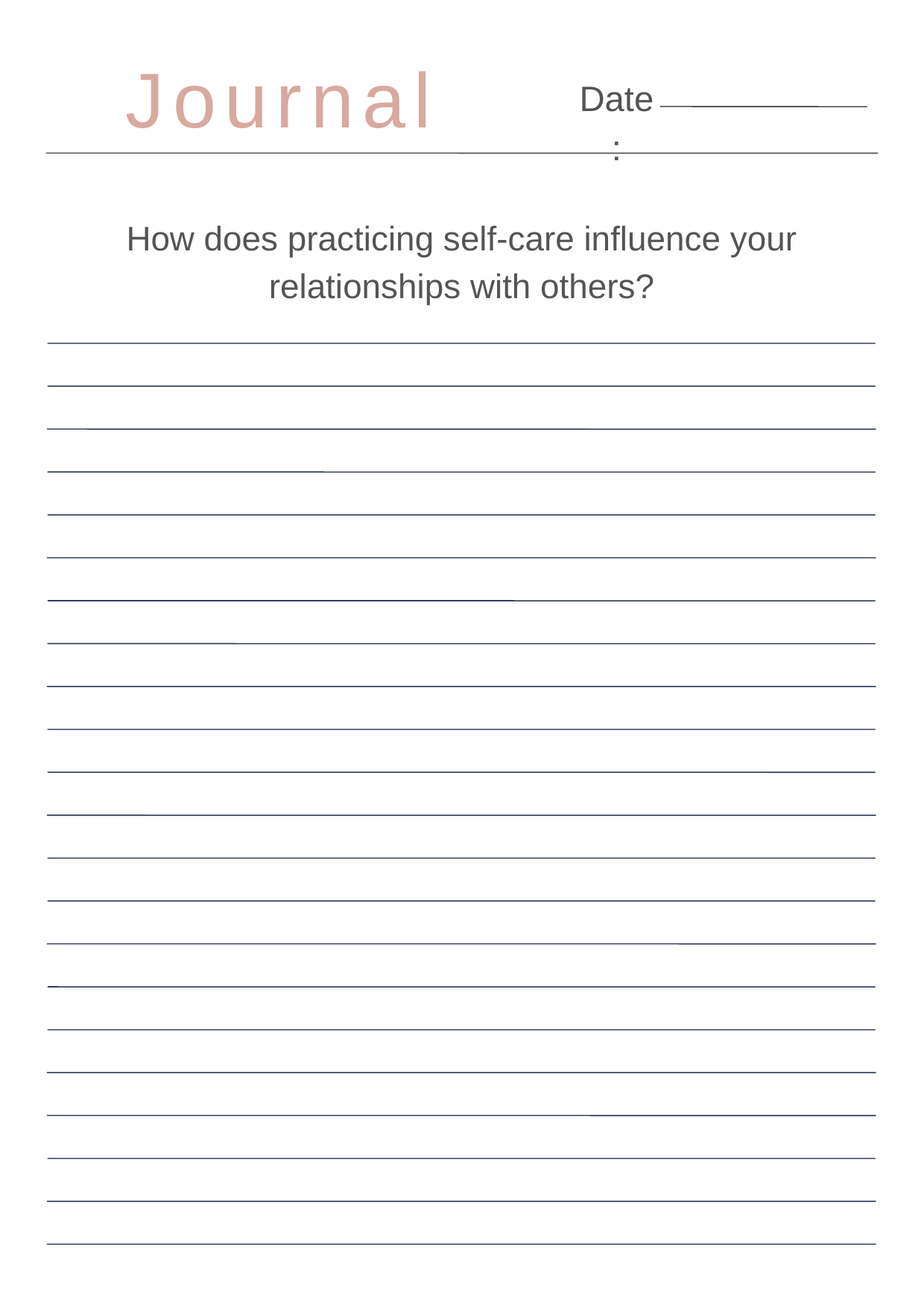

Journal
Date:

How does practicing self-care influence your relationships with others?